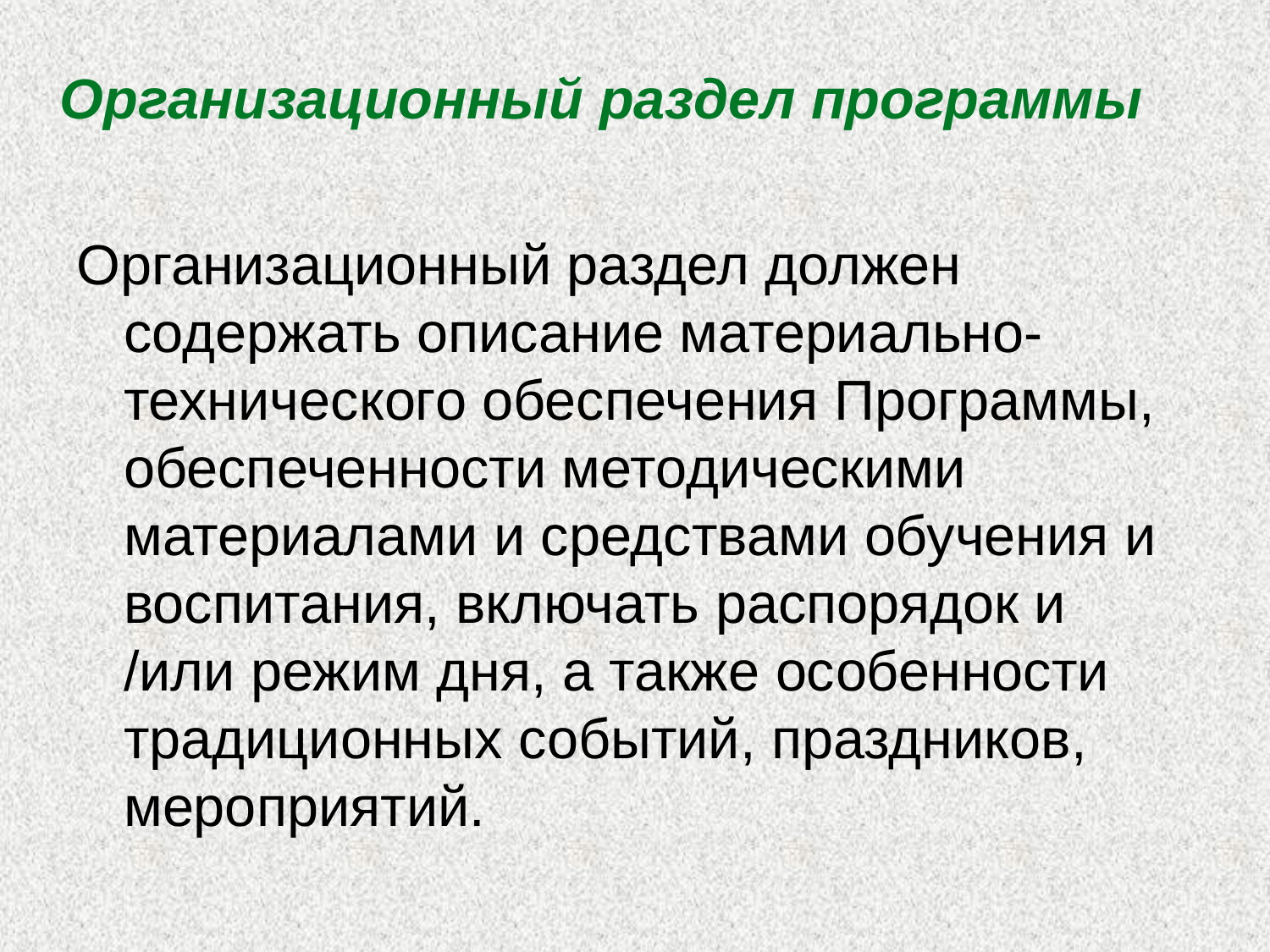

Организационный раздел программы
Организационный раздел должен содержать описание материально-технического обеспечения Программы, обеспеченности методическими материалами и средствами обучения и воспитания, включать распорядок и /или режим дня, а также особенности традиционных событий, праздников, мероприятий.